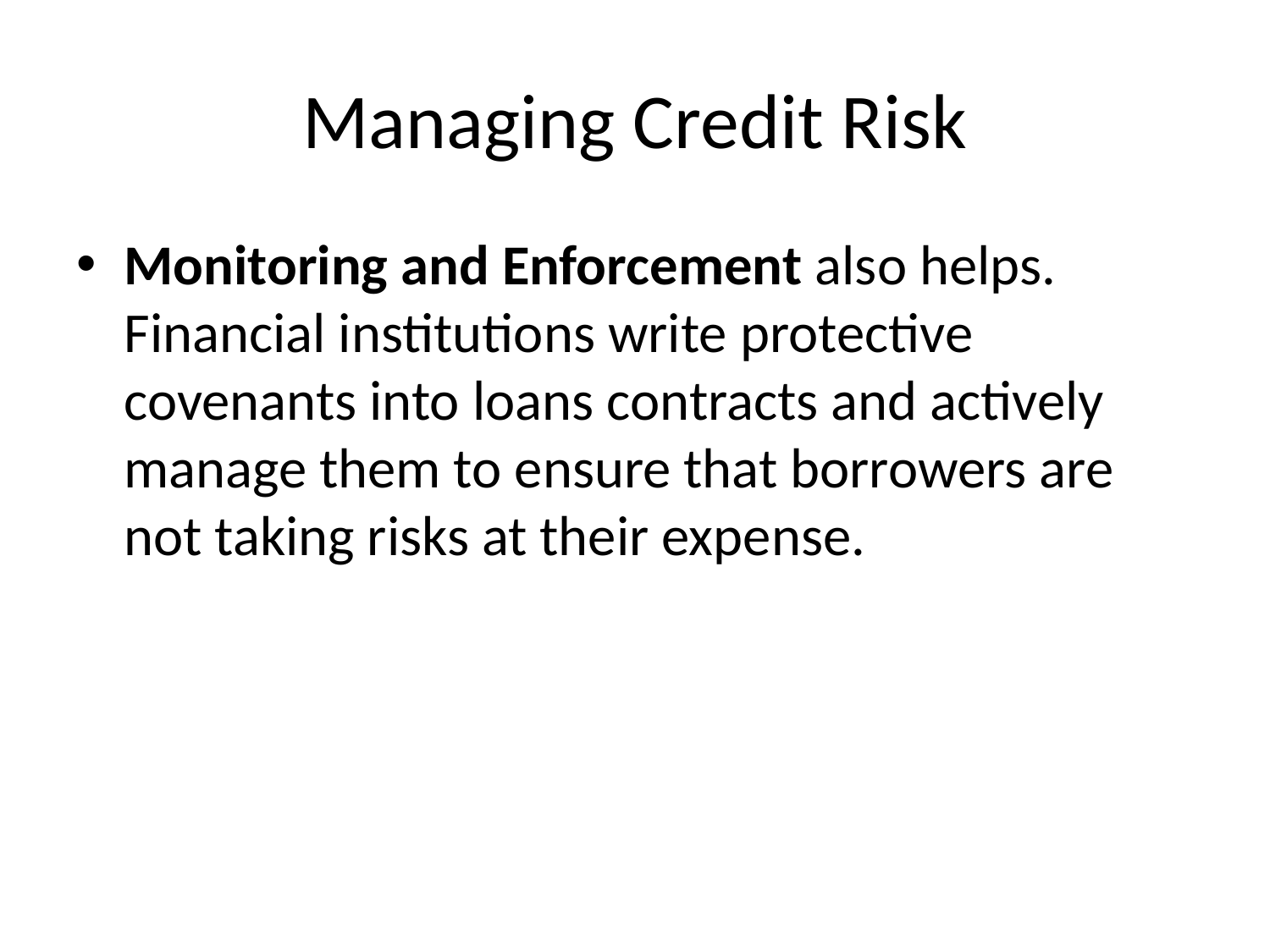

# Managing Credit Risk
Monitoring and Enforcement also helps. Financial institutions write protective covenants into loans contracts and actively manage them to ensure that borrowers are not taking risks at their expense.